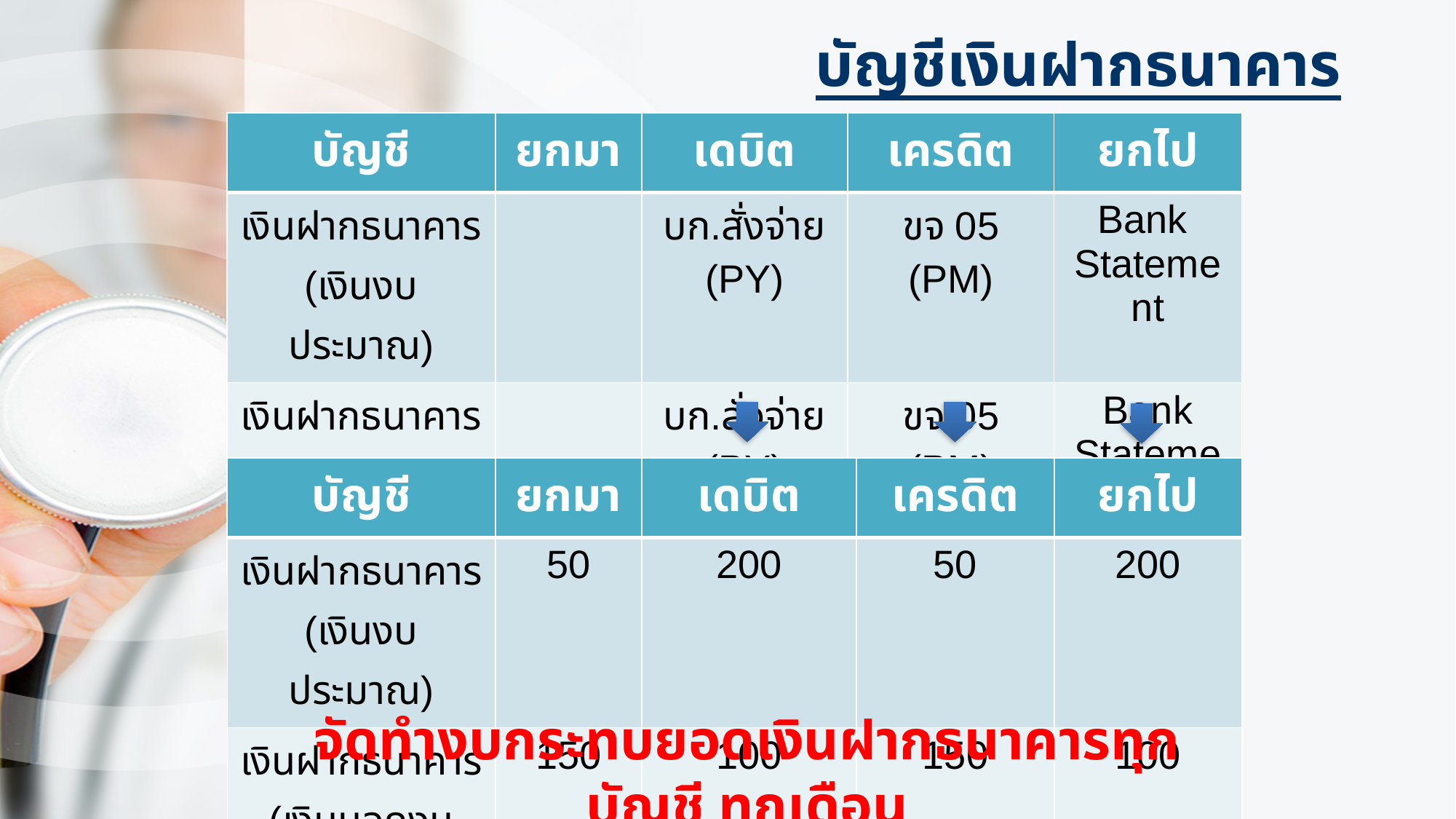

บัญชีเงินฝากธนาคาร
| บัญชี | ยกมา | เดบิต | เครดิต | ยกไป |
| --- | --- | --- | --- | --- |
| เงินฝากธนาคาร (เงินงบประมาณ) |  | บก.สั่งจ่าย (PY) | ขจ 05 (PM) | Bank Statement |
| เงินฝากธนาคาร (เงินนอกงบประมาณ) |  | บก.สั่งจ่าย (PY) | ขจ 05 (PM) | Bank Statement |

| บัญชี | ยกมา | เดบิต | เครดิต | ยกไป |
| --- | --- | --- | --- | --- |
| เงินฝากธนาคาร (เงินงบประมาณ) | 50 | 200 | 50 | 200 |
| เงินฝากธนาคาร (เงินนอกงบประมาณ) | 150 | 100 | 150 | 100 |
จัดทำงบกระทบยอดเงินฝากธนาคารทุกบัญชี ทุกเดือน